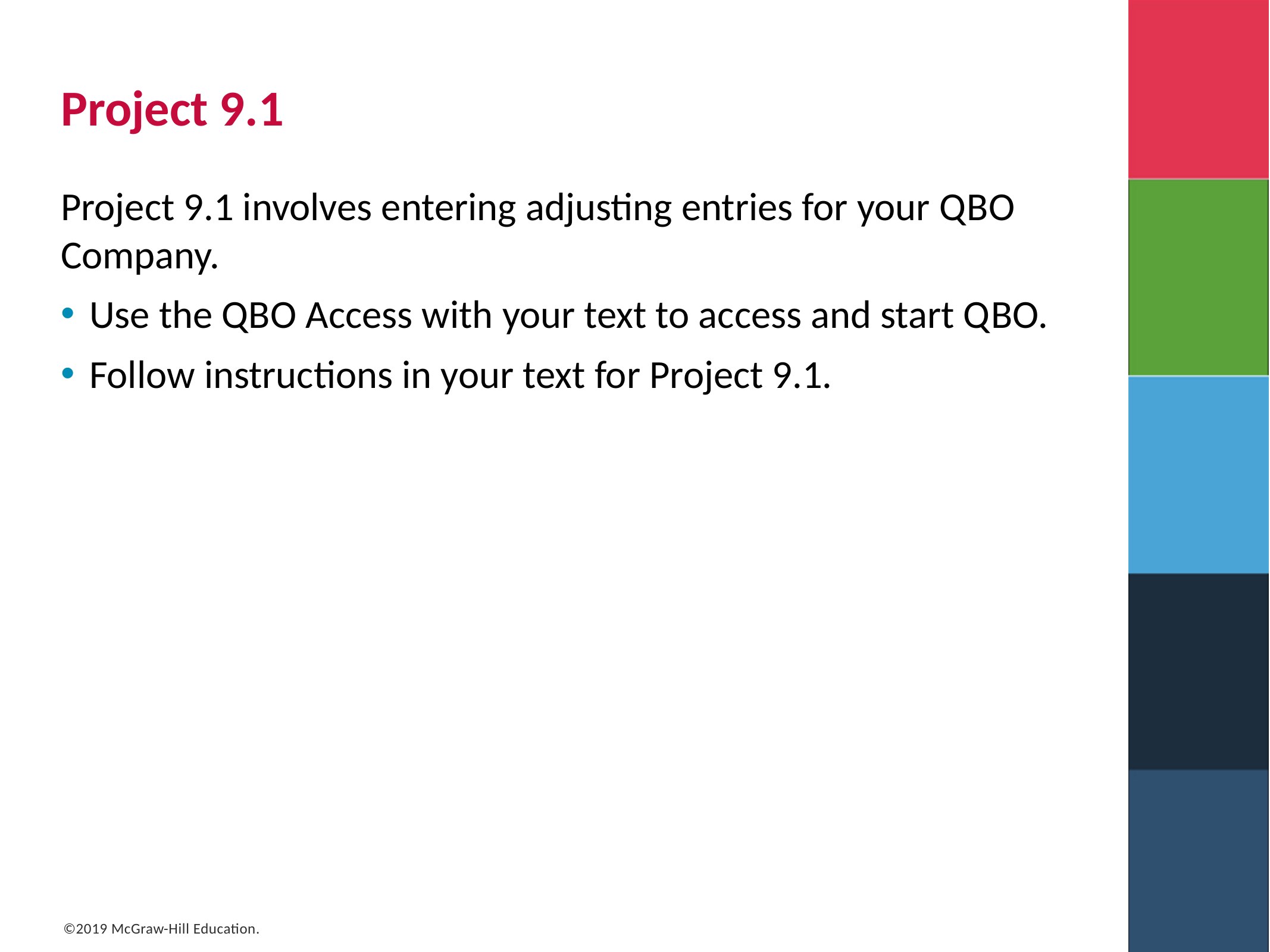

# Project 9.1
Project 9.1 involves entering adjusting entries for your Q B O Company.
Use the Q B O Access with your text to access and start Q B O.
Follow instructions in your text for Project 9.1.